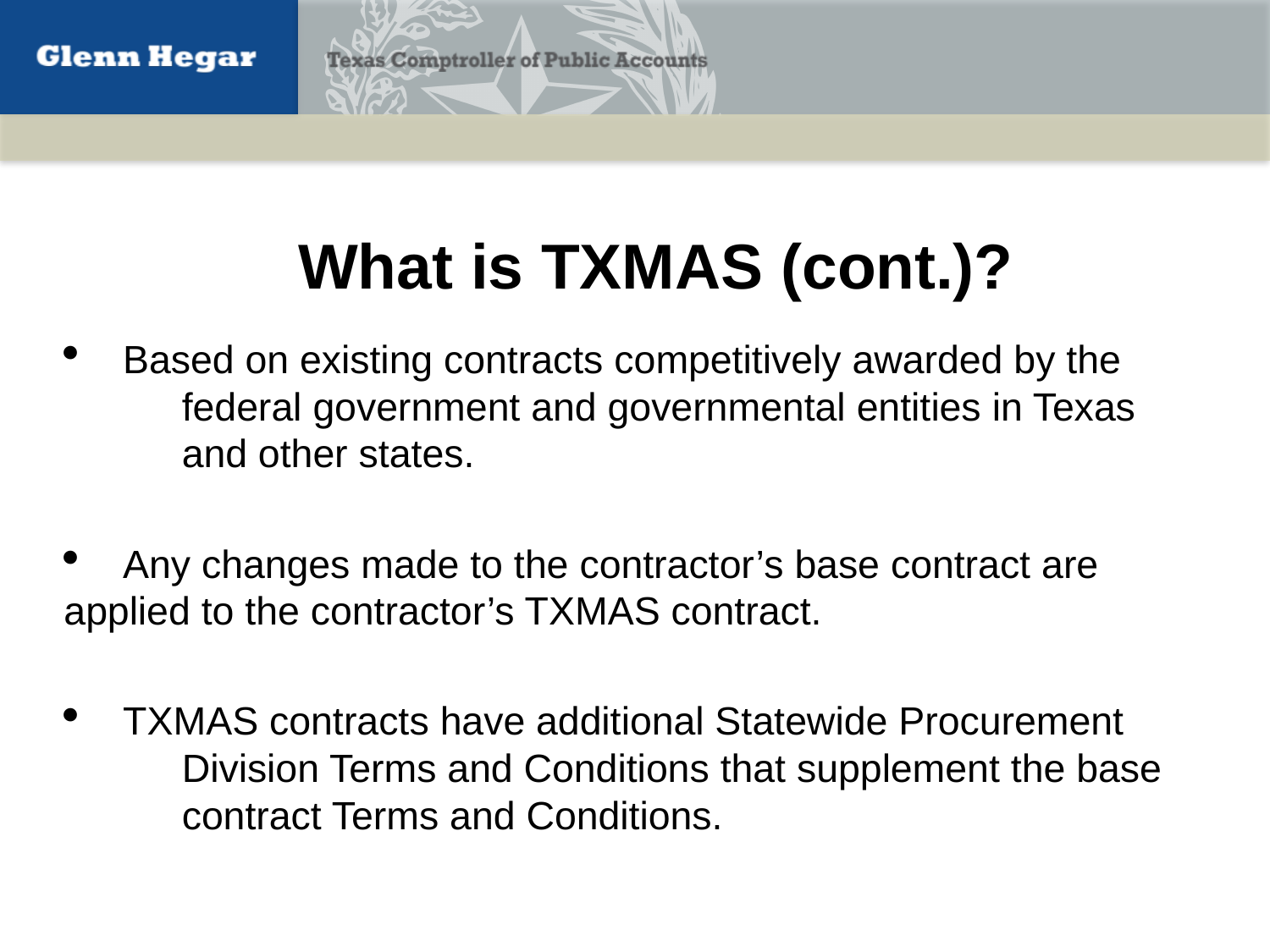

What is TXMAS (cont.)?
    Based on existing contracts competitively awarded by the 	federal government and governmental entities in Texas 	and other states.

    Any changes made to the contractor’s base contract are 	applied to the contractor’s TXMAS contract.

    TXMAS contracts have additional Statewide Procurement 	Division Terms and Conditions that supplement the base 	contract Terms and Conditions.